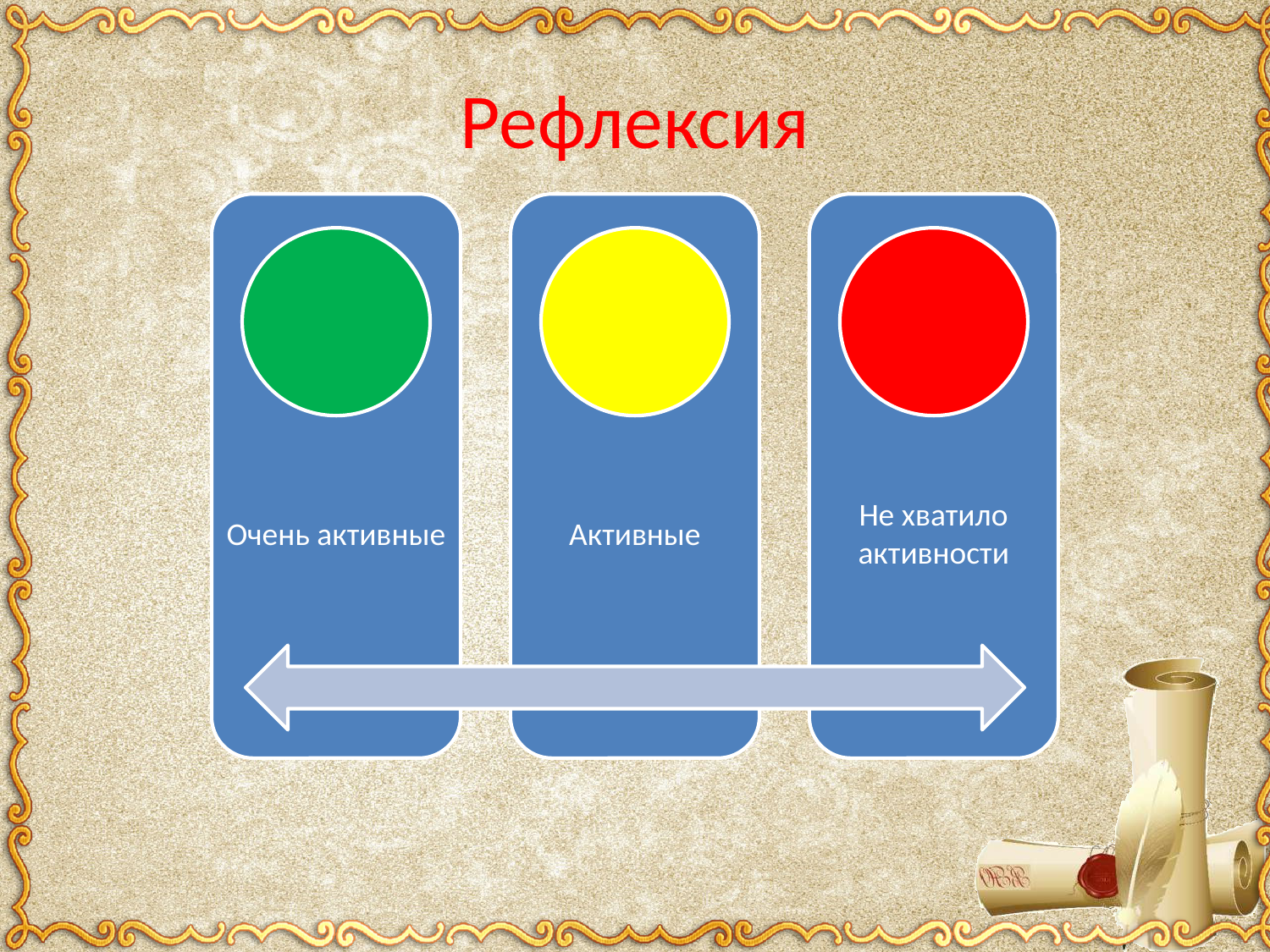

# Рефлексия
Очень активные
Активные
Не хватило активности